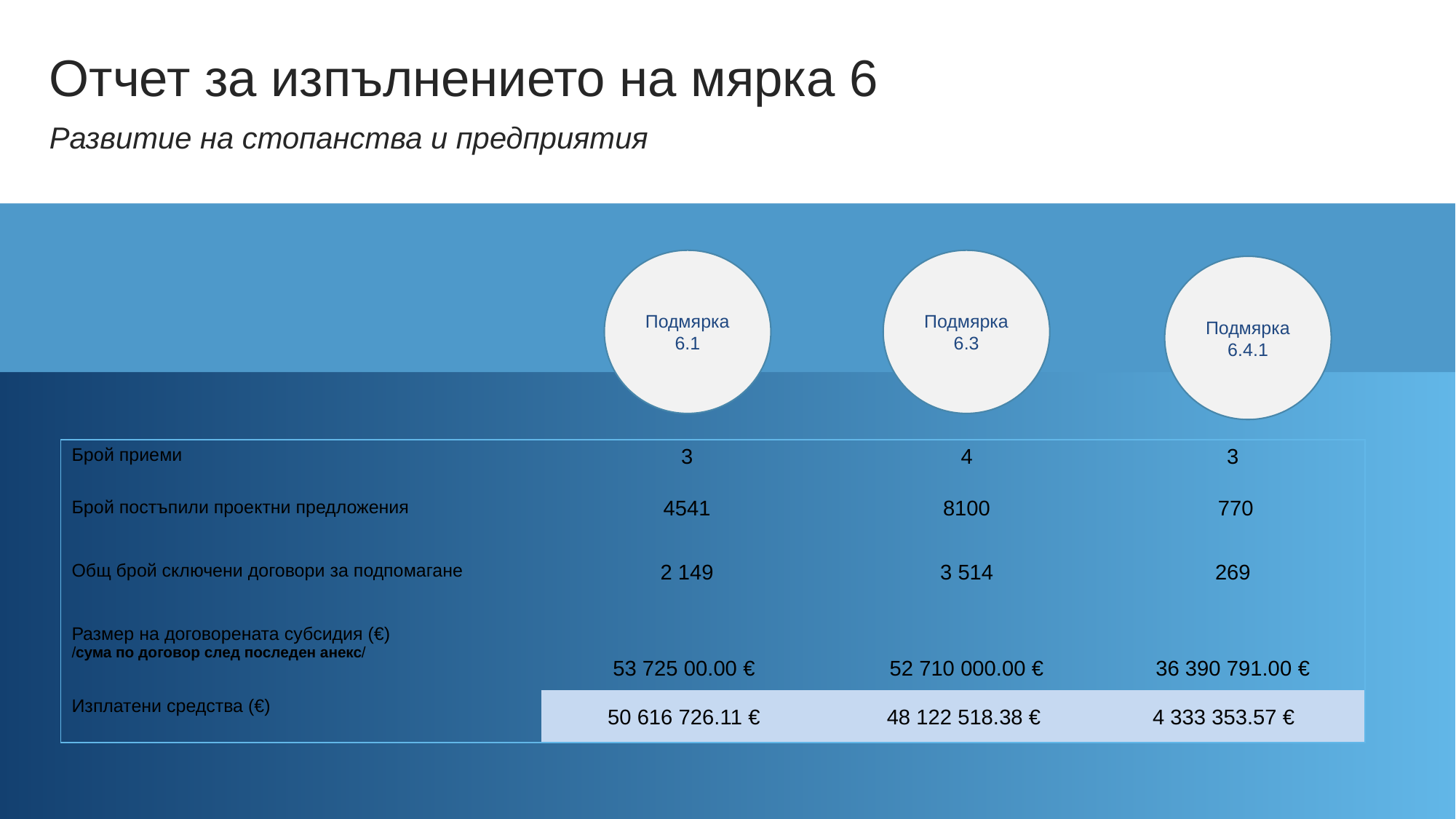

Отчет за изпълнението на мярка 6
Развитие на стопанства и предприятия

Подмярка 6.1
Подмярка 6.3
Подмярка 6.4.1
| Брой приеми | 3 | 4 | 3 |
| --- | --- | --- | --- |
| Брой постъпили проектни предложения | 4541 | 8100 | 770 |
| Общ брой сключени договори за подпомагане | 2 149 | 3 514 | 269 |
| Размер на договорената субсидия (€) /сума по договор след последен анекс/ | 53 725 00.00 € | 52 710 000.00 € | 36 390 791.00 € |
| Изплатени средства (€) | 50 616 726.11 € | 48 122 518.38 € | 4 333 353.57 € |